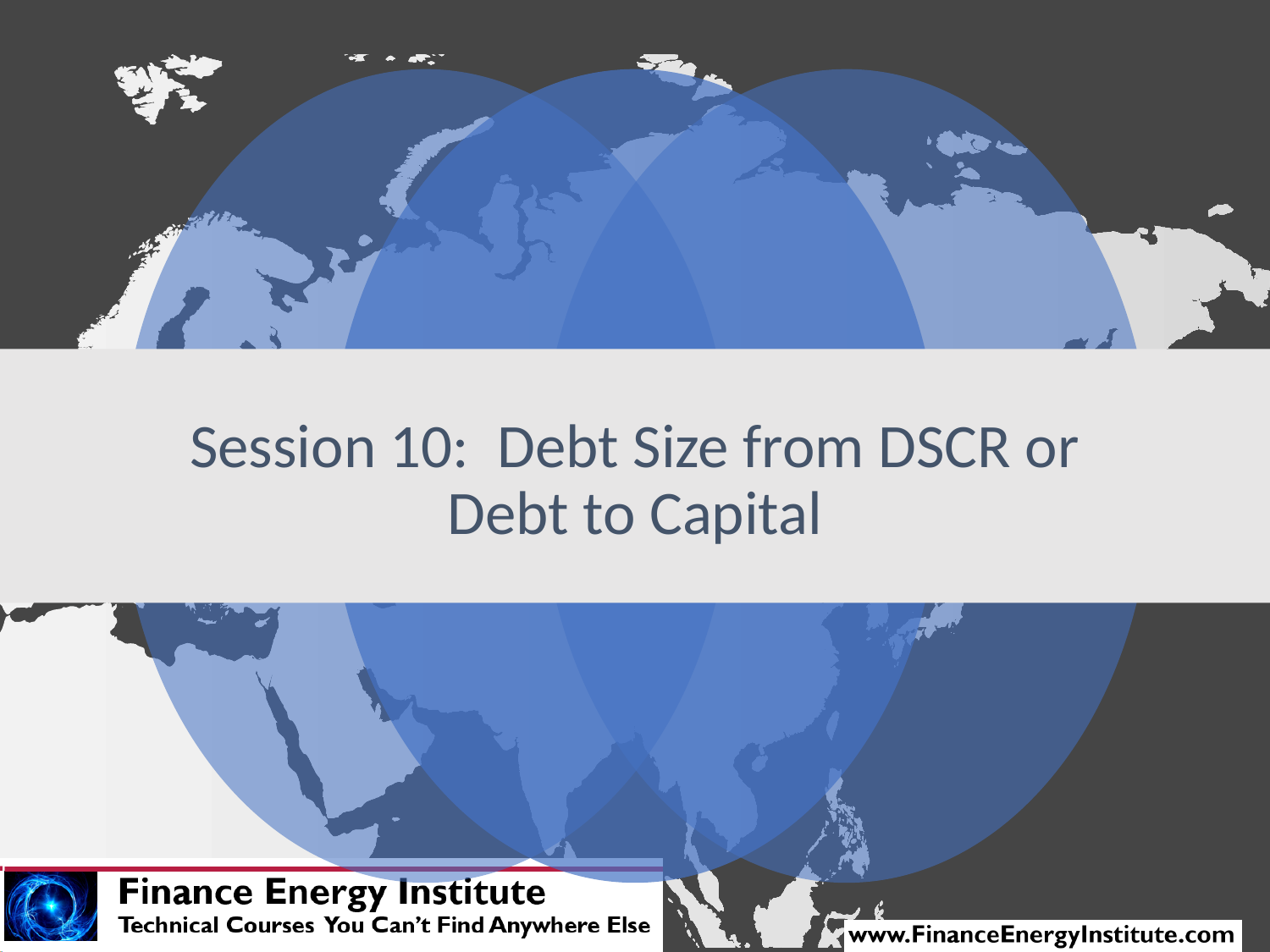

# Session 10:  Debt Size from DSCR or Debt to Capital